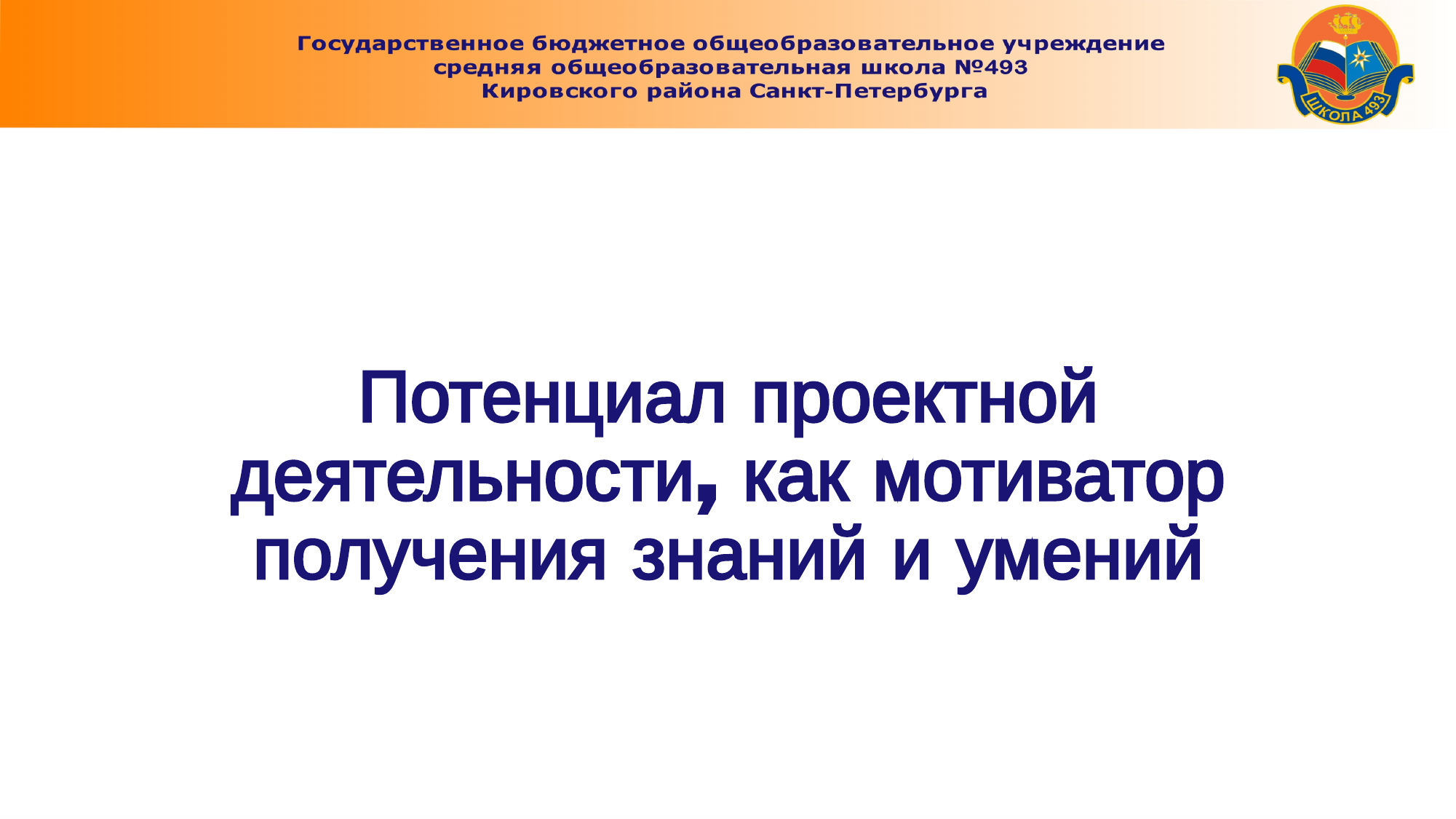

# Потенциал проектной деятельности, как мотиватор получения знаний и умений